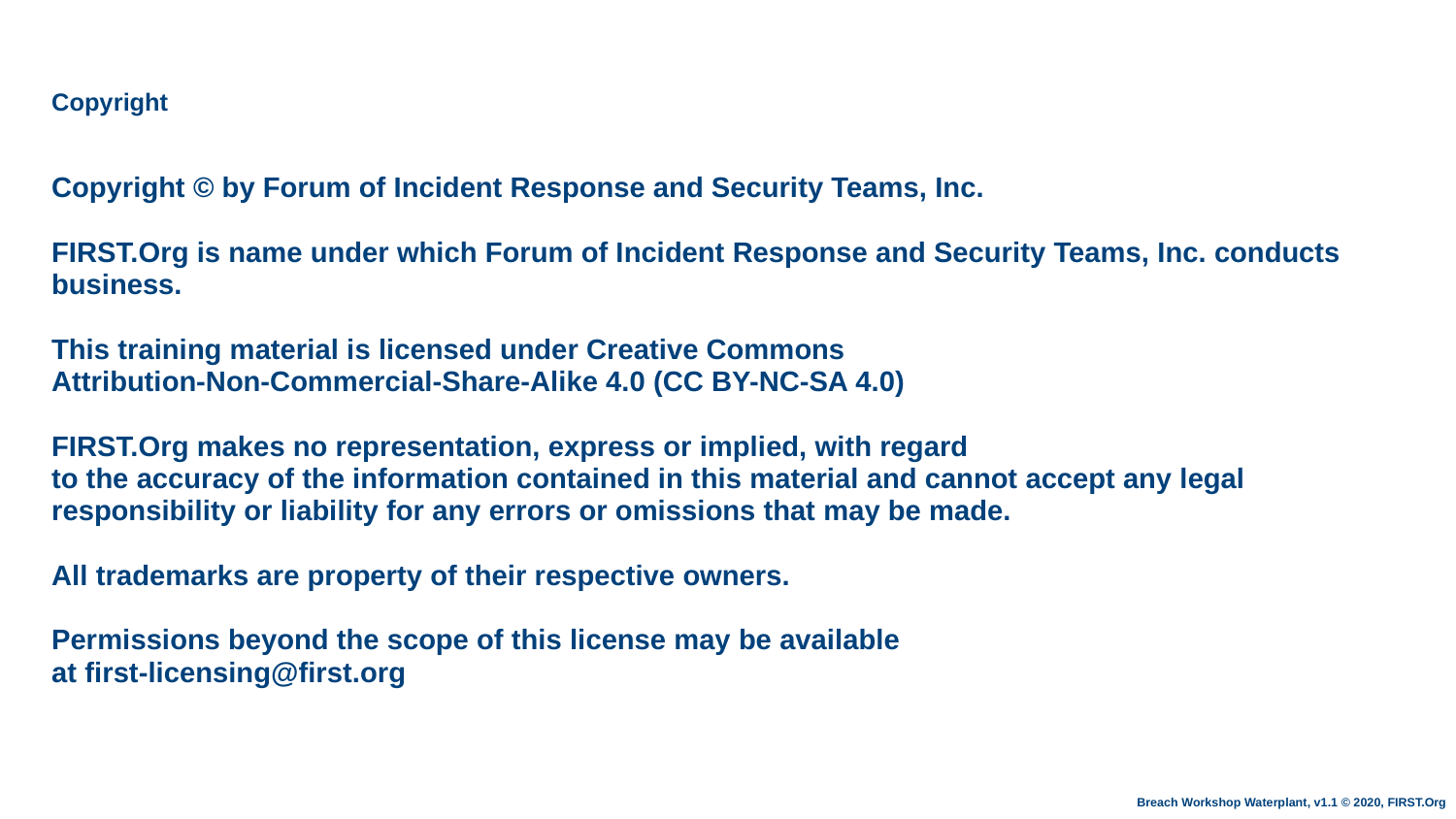

# Copyright
Copyright © by Forum of Incident Response and Security Teams, Inc.

FIRST.Org is name under which Forum of Incident Response and Security Teams, Inc. conducts business.

This training material is licensed under Creative Commons
Attribution-Non-Commercial-Share-Alike 4.0 (CC BY-NC-SA 4.0)

FIRST.Org makes no representation, express or implied, with regard
to the accuracy of the information contained in this material and cannot accept any legal responsibility or liability for any errors or omissions that may be made.

All trademarks are property of their respective owners.

Permissions beyond the scope of this license may be available
at first-licensing@first.org
Breach Workshop Waterplant, v1.1 © 2020, FIRST.Org